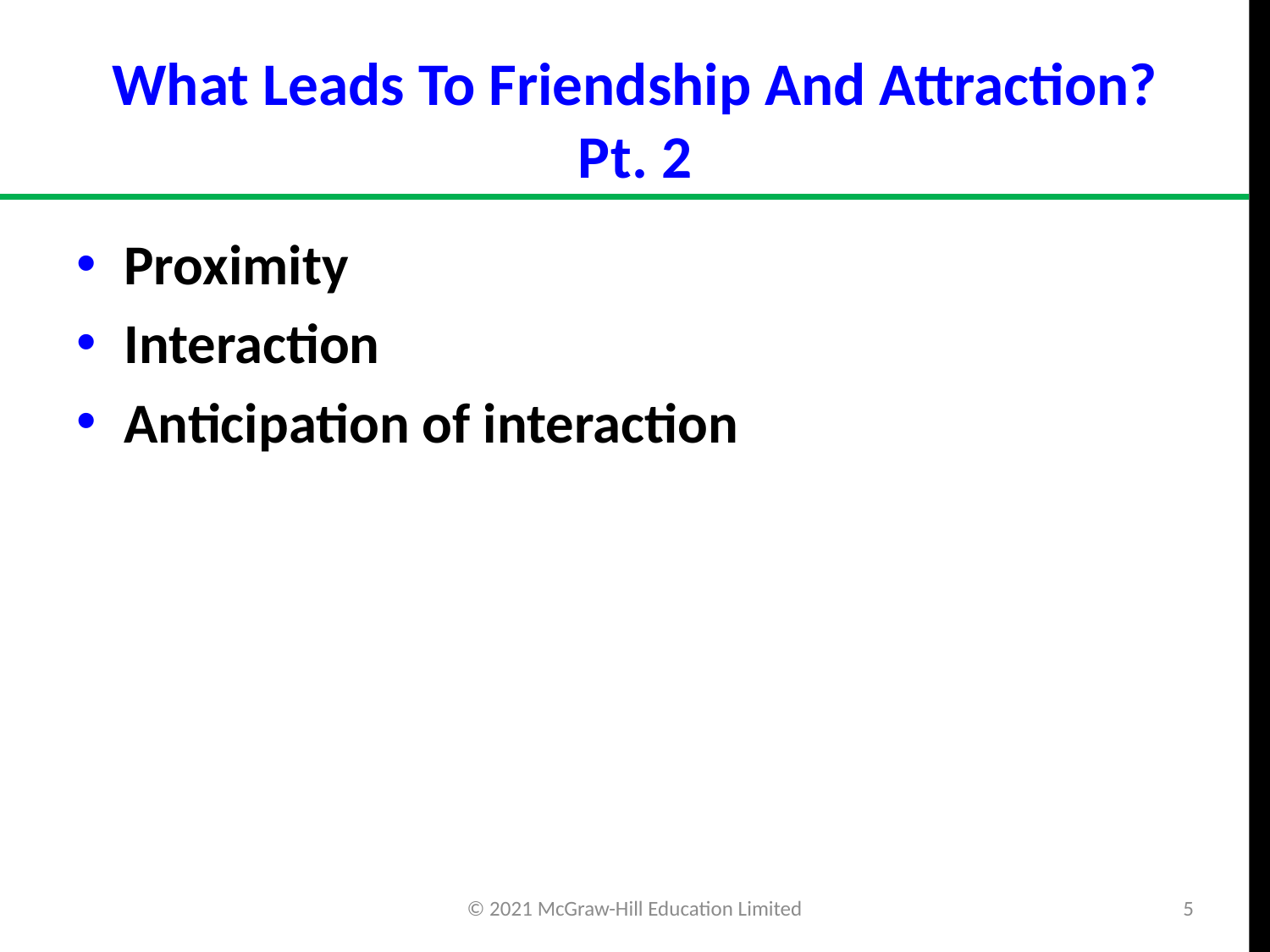

# What Leads To Friendship And Attraction? Pt. 2
Proximity
Interaction
Anticipation of interaction

© 2021 McGraw-Hill Education Limited
5